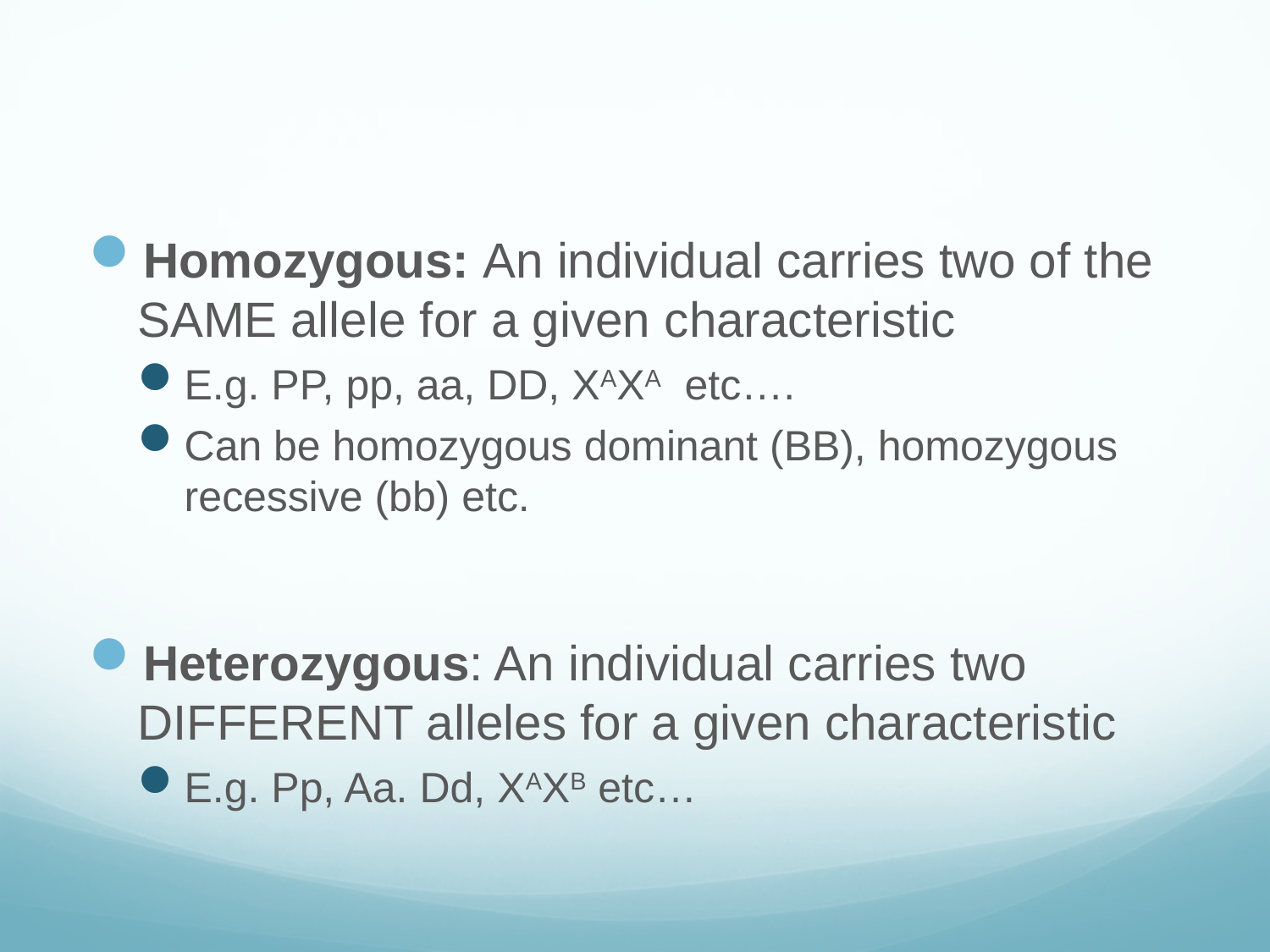

#
Homozygous: An individual carries two of the SAME allele for a given characteristic
E.g. PP, pp, aa, DD, XAXA  etc….
Can be homozygous dominant (BB), homozygous recessive (bb) etc.

Heterozygous: An individual carries two DIFFERENT alleles for a given characteristic
E.g. Pp, Aa. Dd, XAXB etc…